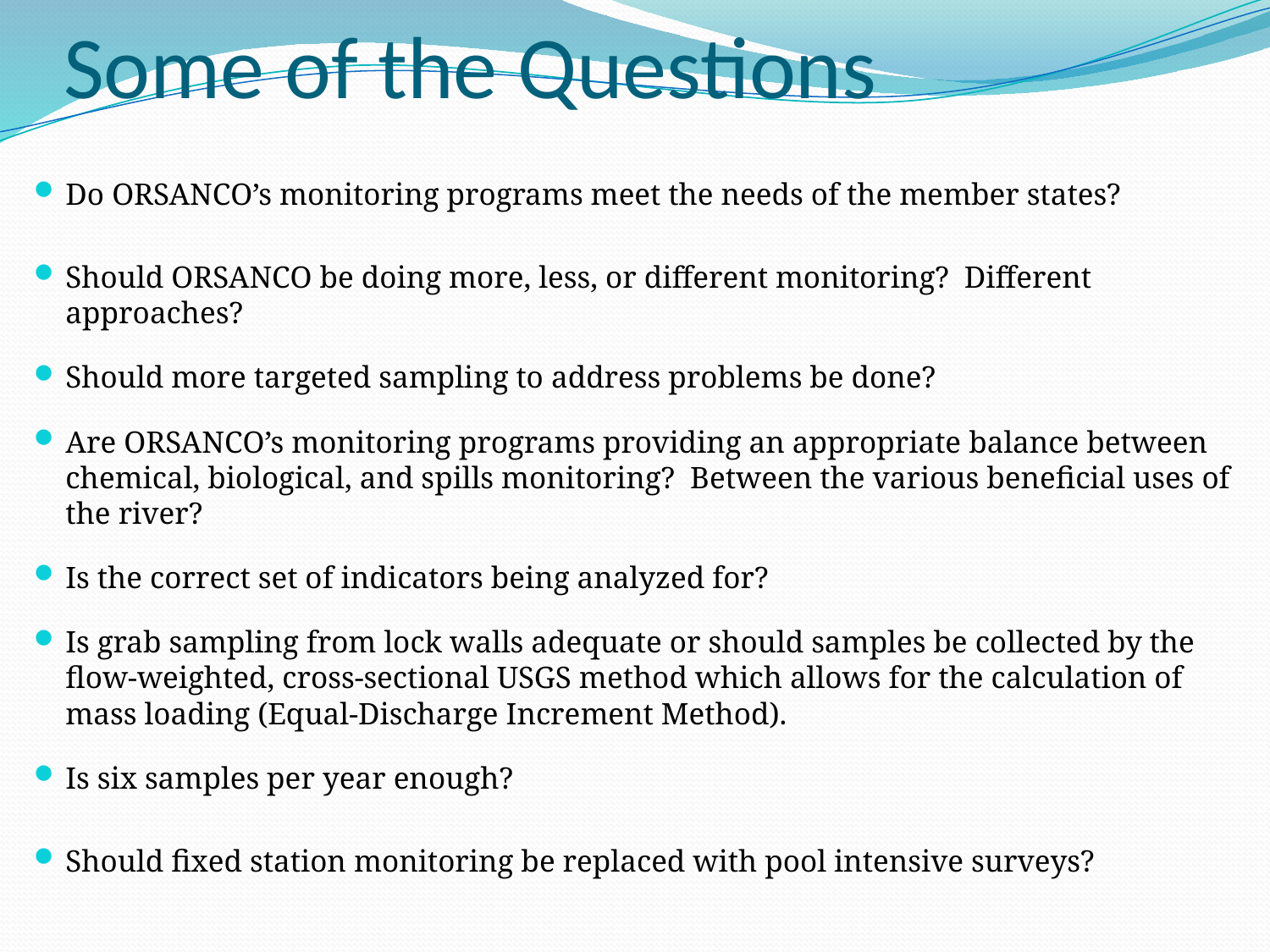

# Some of the Questions
Do ORSANCO’s monitoring programs meet the needs of the member states?

Should ORSANCO be doing more, less, or different monitoring?  Different approaches?

Should more targeted sampling to address problems be done?

Are ORSANCO’s monitoring programs providing an appropriate balance between chemical, biological, and spills monitoring?  Between the various beneficial uses of the river?

Is the correct set of indicators being analyzed for?

Is grab sampling from lock walls adequate or should samples be collected by the flow-weighted, cross-sectional USGS method which allows for the calculation of mass loading (Equal-Discharge Increment Method).

Is six samples per year enough?

Should fixed station monitoring be replaced with pool intensive surveys?